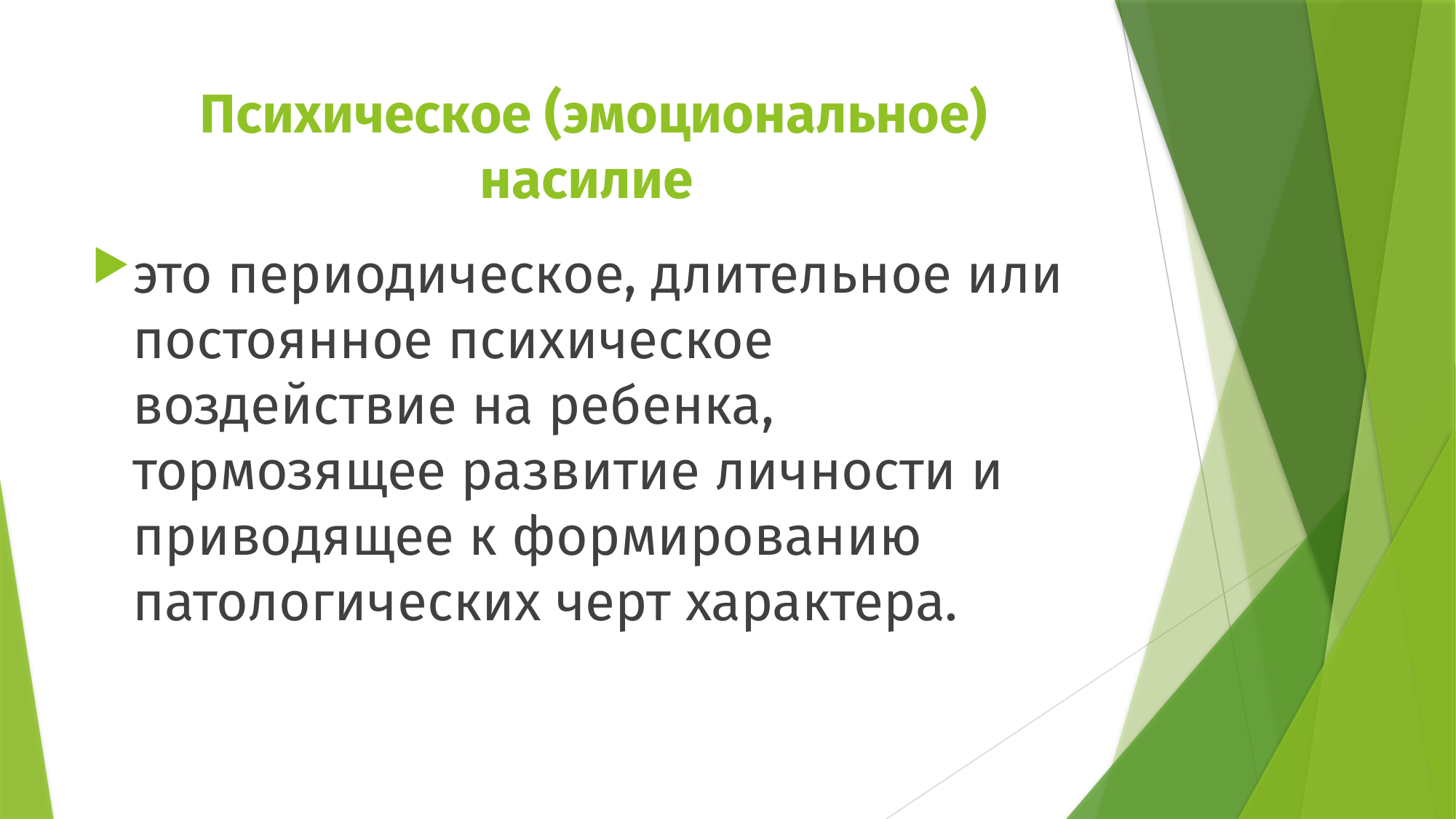

# Психическое (эмоциональное) насилие
это периодическое, длительное или постоянное психическое воздействие на ребенка, тормозящее развитие личности и приводящее к формированию патологических черт характера.